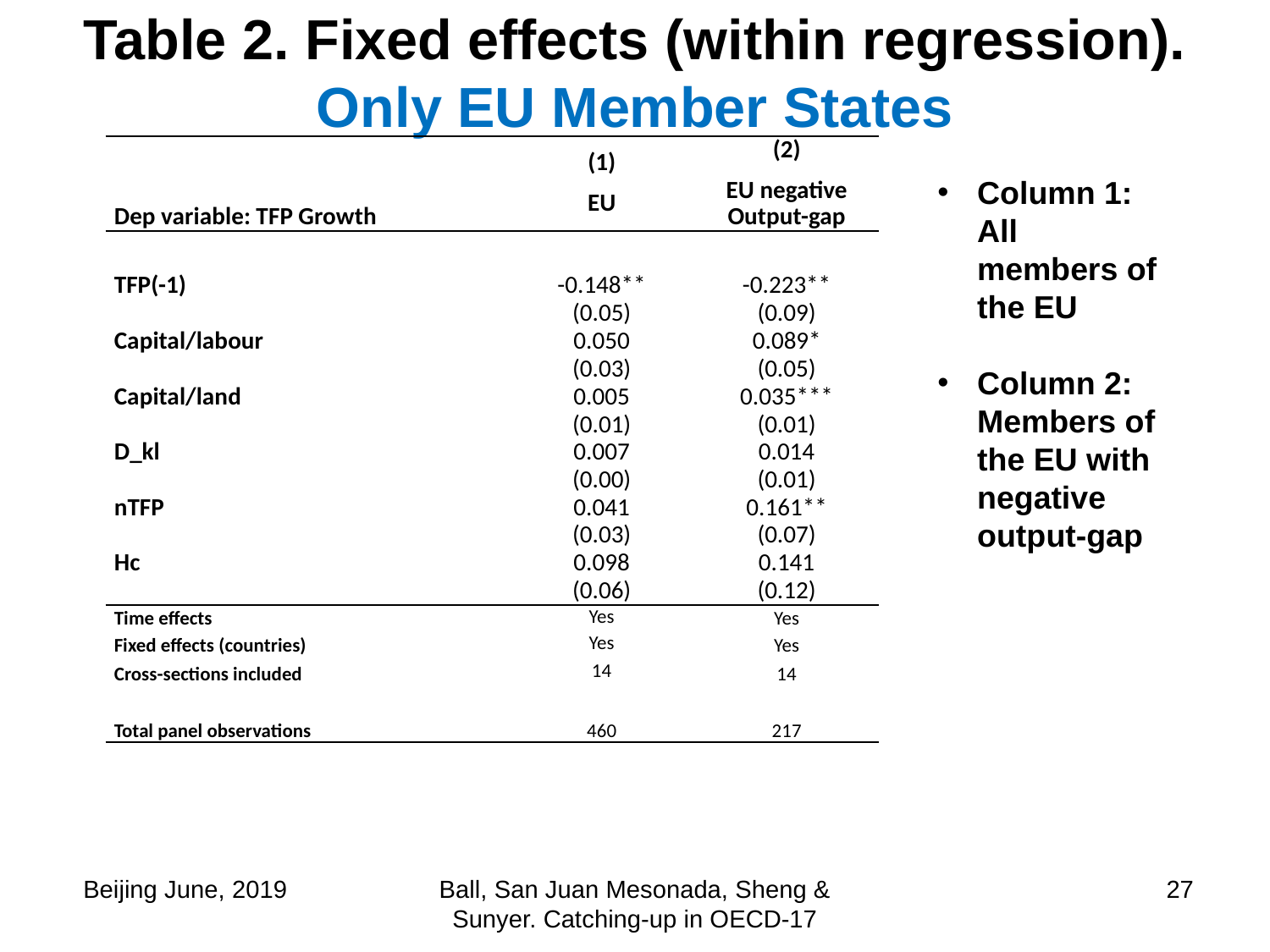

# Table 2. Fixed effects (within regression). Only EU Member States
| Dep variable: TFP Growth | (1) EU | (2) EU negative Output-gap |
| --- | --- | --- |
| TFP(-1) | -0.148\*\* | -0.223\*\* |
|  | (0.05) | (0.09) |
| Capital/labour | 0.050 | 0.089\* |
|  | (0.03) | (0.05) |
| Capital/land | 0.005 | 0.035\*\*\* |
|  | (0.01) | (0.01) |
| D\_kl | 0.007 | 0.014 |
|  | (0.00) | (0.01) |
| nTFP | 0.041 | 0.161\*\* |
|  | (0.03) | (0.07) |
| Hc | 0.098 | 0.141 |
|  | (0.06) | (0.12) |
| Time effects | Yes | Yes |
| Fixed effects (countries) | Yes | Yes |
| Cross-sections included | 14 | 14 |
| Total panel observations | 460 | 217 |
Column 1: All members of the EU

Column 2: Members of the EU with negative output-gap

 Beijing June, 2019
Ball, San Juan Mesonada, Sheng & Sunyer. Catching-up in OECD-17
27